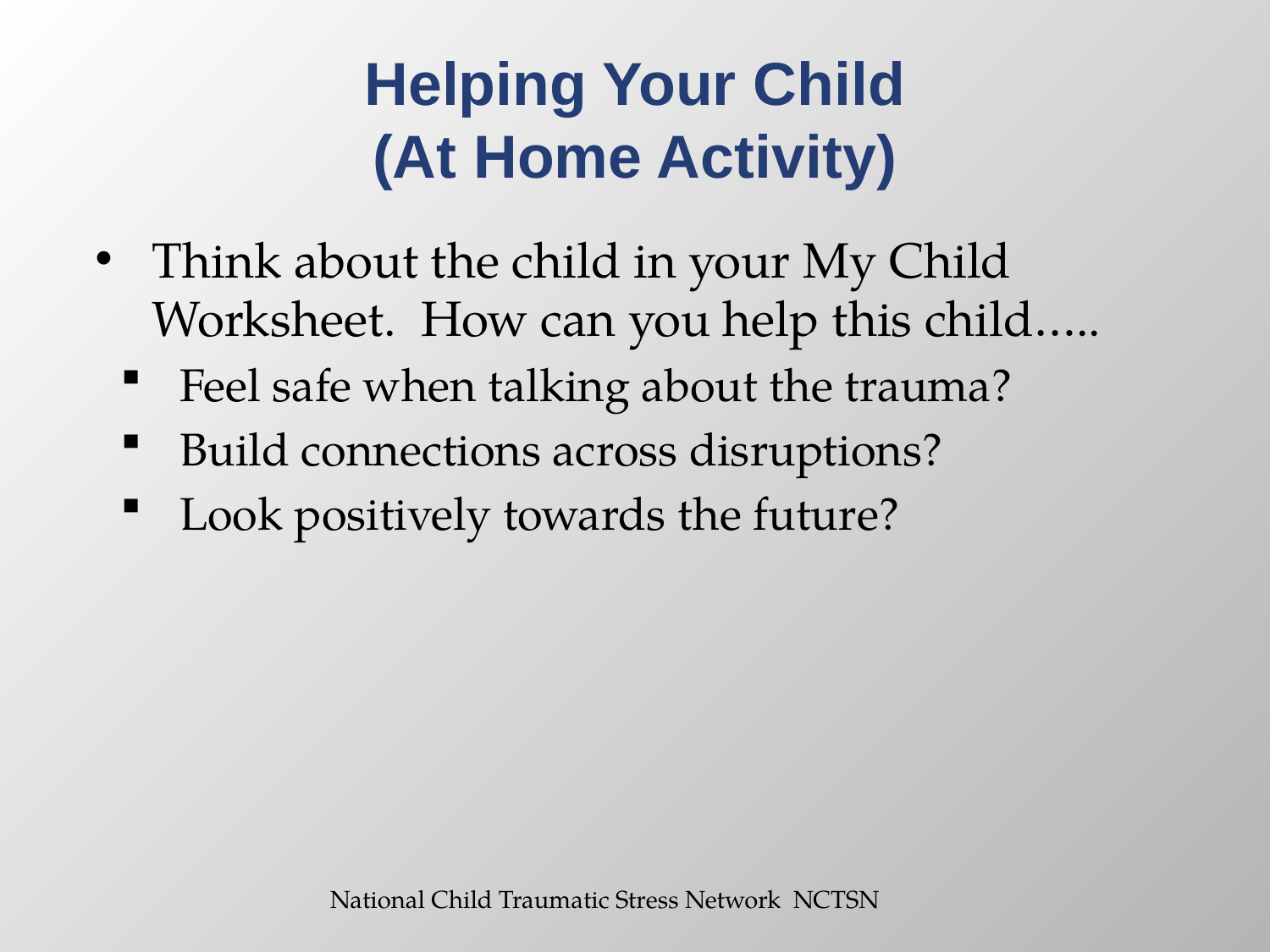

# Helping Your Child (At Home Activity)
Think about the child in your My Child Worksheet.  How can you help this child…..
 Feel safe when talking about the trauma?
 Build connections across disruptions?
 Look positively towards the future?
National Child Traumatic Stress Network  NCTSN